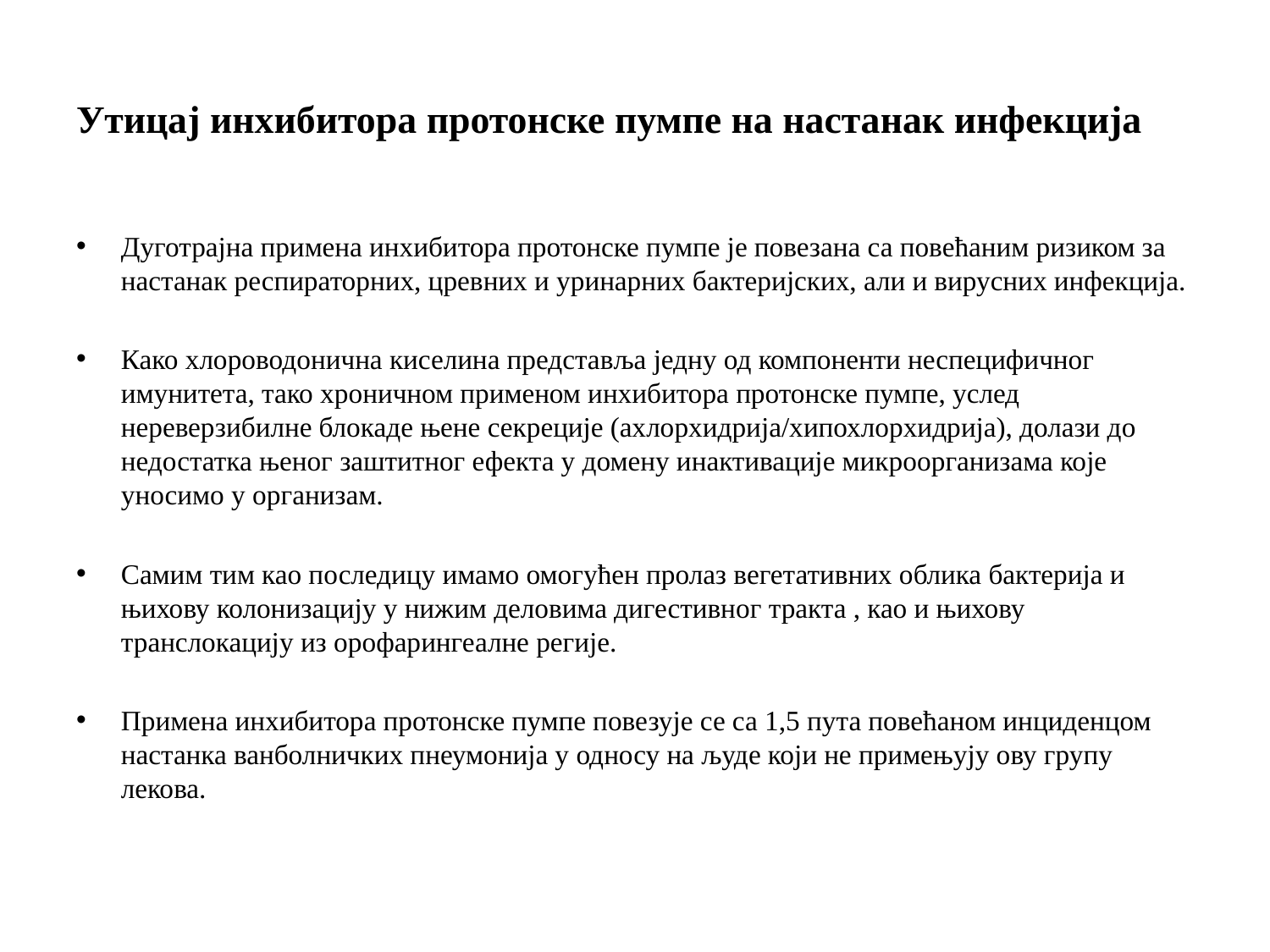

# Утицај инхибитора протонске пумпе на настанак инфекција
Дуготрајна примена инхибитора протонске пумпе је повезана са повећаним ризиком за настанак респираторних, цревних и уринарних бактеријских, али и вирусних инфекција.

Како хлороводонична киселина представља једну од компоненти неспецифичног имунитета, тако хроничном применом инхибитора протонске пумпе, услед нереверзибилне блокаде њене секреције (ахлорхидрија/хипохлорхидрија), долази до недостатка њеног заштитног ефекта у домену инактивације микроорганизама које уносимо у организам.

Самим тим као последицу имамо омогућен пролаз вегетативних облика бактерија и њихову колонизацију у нижим деловима дигестивног тракта , као и њихову транслокацију из орофарингеалне регије.

Примена инхибитора протонске пумпе повезује се са 1,5 пута повећаном инциденцом настанка ванболничких пнеумонија у односу на људе који не примењују ову групу лекова.